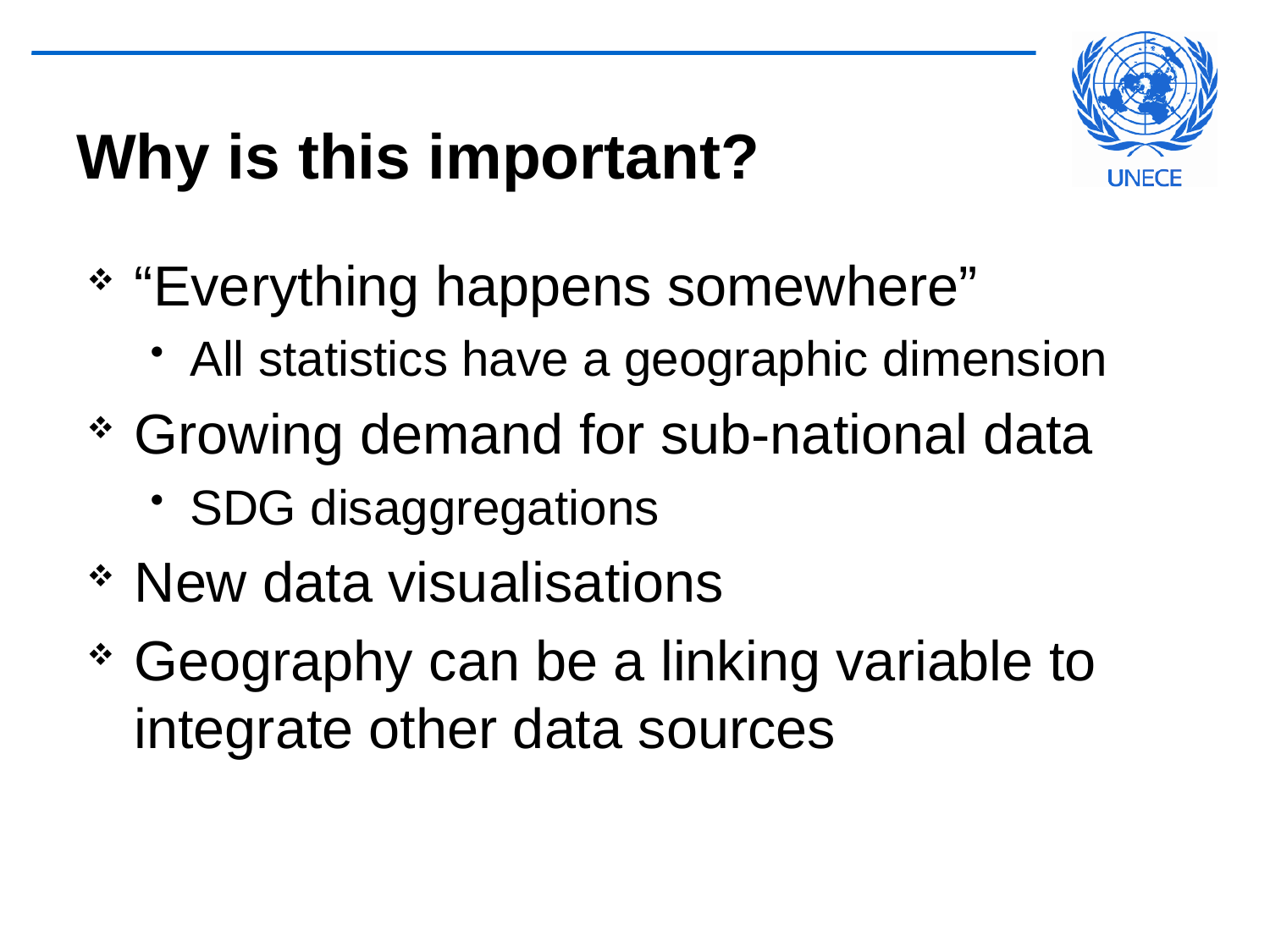

# Why is this important?
“Everything happens somewhere”
All statistics have a geographic dimension
Growing demand for sub-national data
SDG disaggregations
New data visualisations
Geography can be a linking variable to integrate other data sources